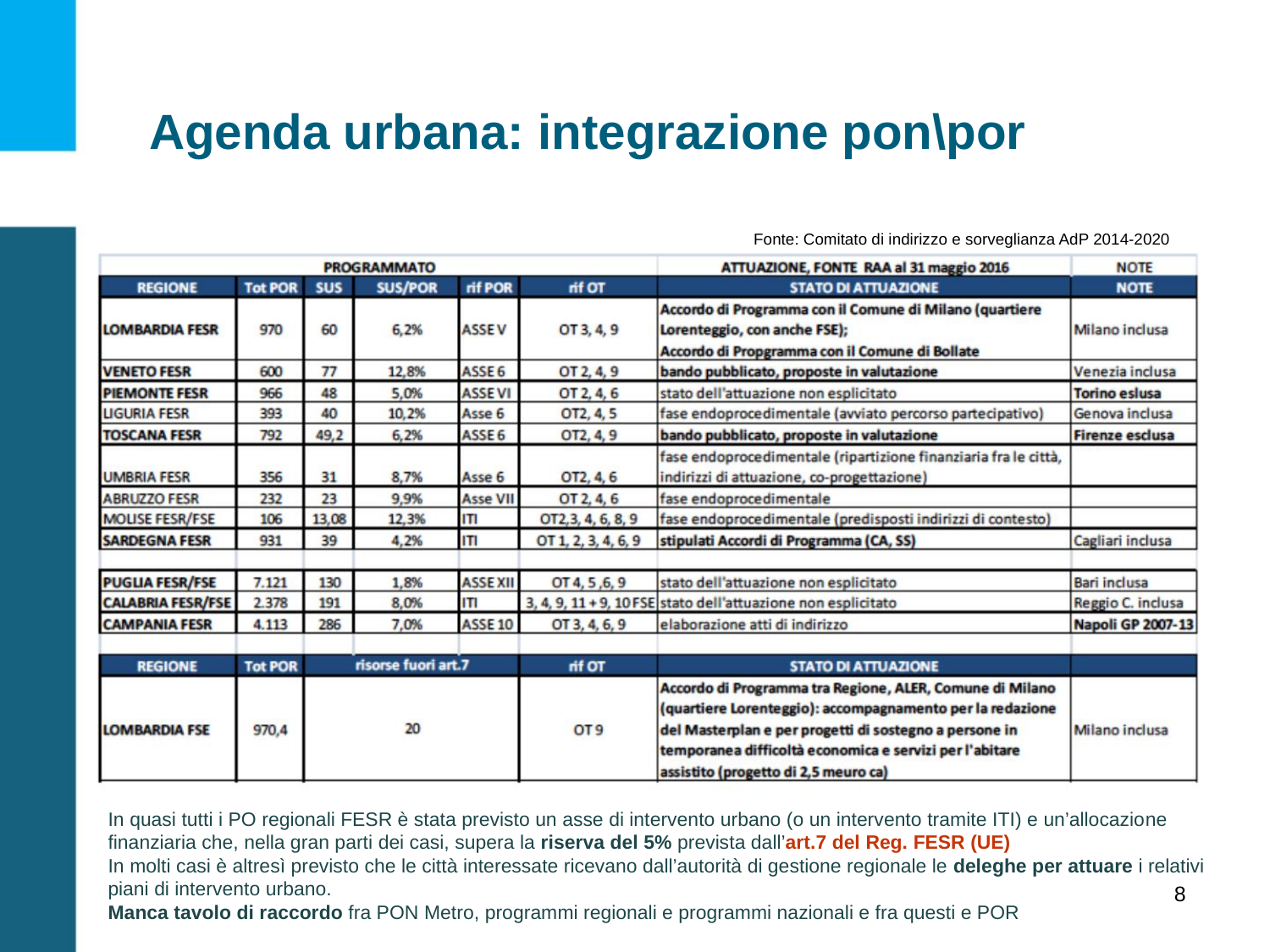

Agenda urbana: integrazione pon\por
Fonte: Comitato di indirizzo e sorveglianza AdP 2014-2020
In quasi tutti i PO regionali FESR è stata previsto un asse di intervento urbano (o un intervento tramite ITI) e un’allocazione
finanziaria che, nella gran parti dei casi, supera la riserva del 5% prevista dall’art.7 del Reg. FESR (UE)
In molti casi è altresì previsto che le città interessate ricevano dall’autorità di gestione regionale le deleghe per attuare i relativi
piani di intervento urbano.
Manca tavolo di raccordo fra PON Metro, programmi regionali e programmi nazionali e fra questi e POR
8